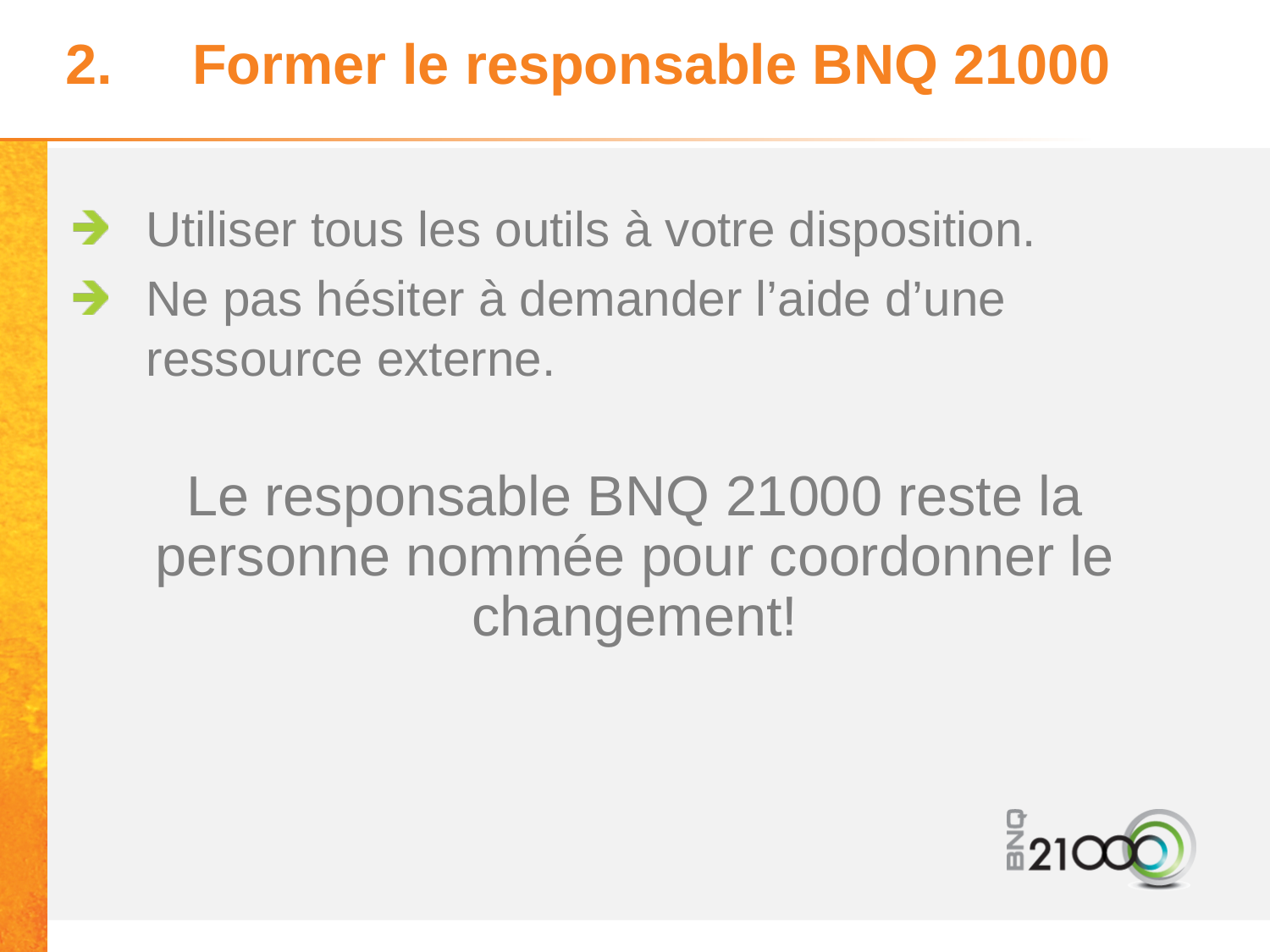

# 2.	Former le responsable BNQ 21000
Utiliser tous les outils à votre disposition.
Ne pas hésiter à demander l’aide d’une ressource externe.

Le responsable BNQ 21000 reste la personne nommée pour coordonner le changement!